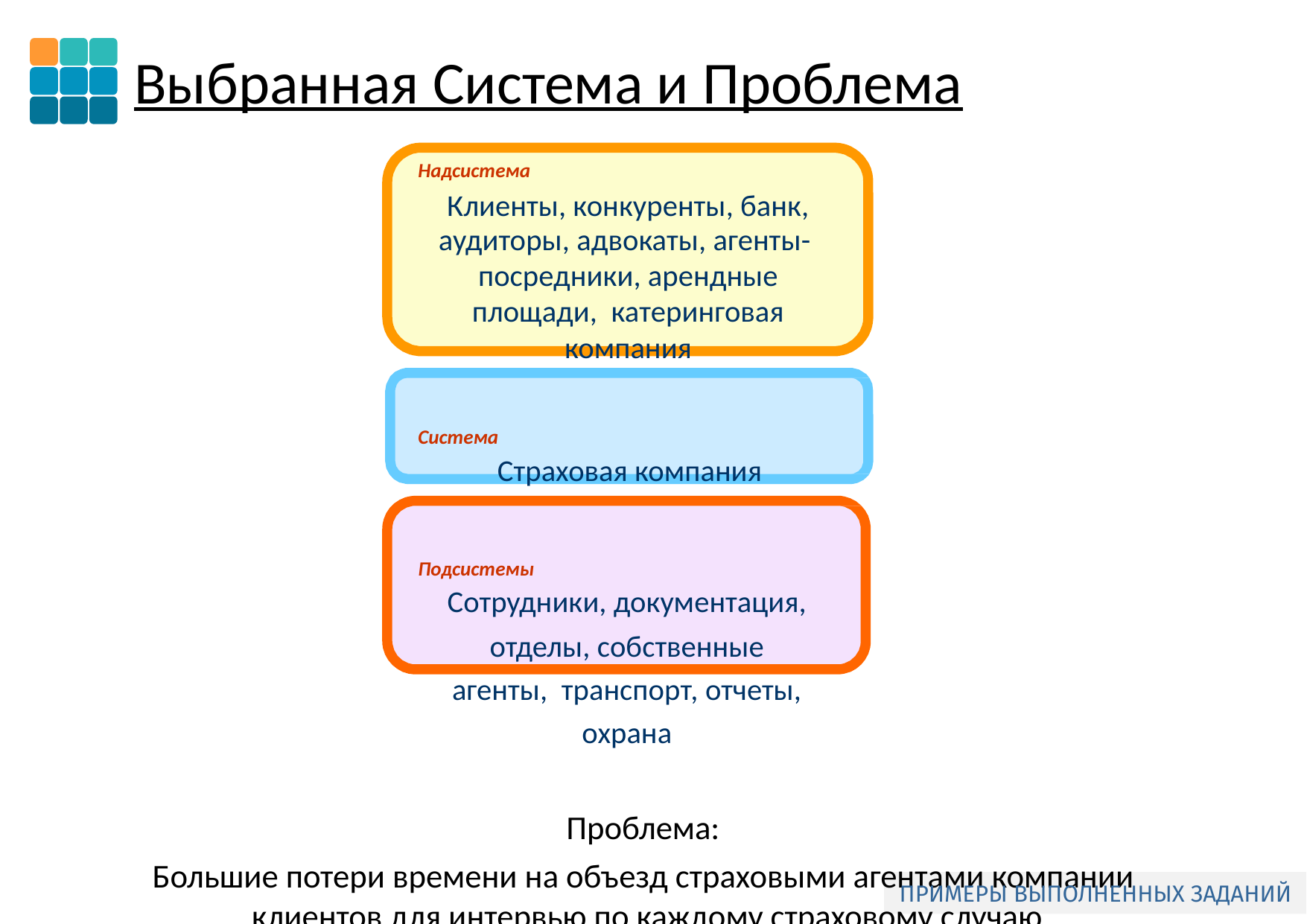

# Выбранная Система и Проблема

Надсистема
Клиенты, конкуренты, банк,
аудиторы, адвокаты, агенты-  посредники, арендные площади,  катеринговая компания

Система
Страховая компания

Подсистемы
Сотрудники, документация,
отделы, собственные агенты,  транспорт, отчеты, охрана

Проблема:
Большие потери времени на объезд страховыми агентами компании  клиентов для интервью по каждому страховому случаю

ПРИМЕРЫ ВЫПОЛНЕННЫХ ЗАДАНИЙ